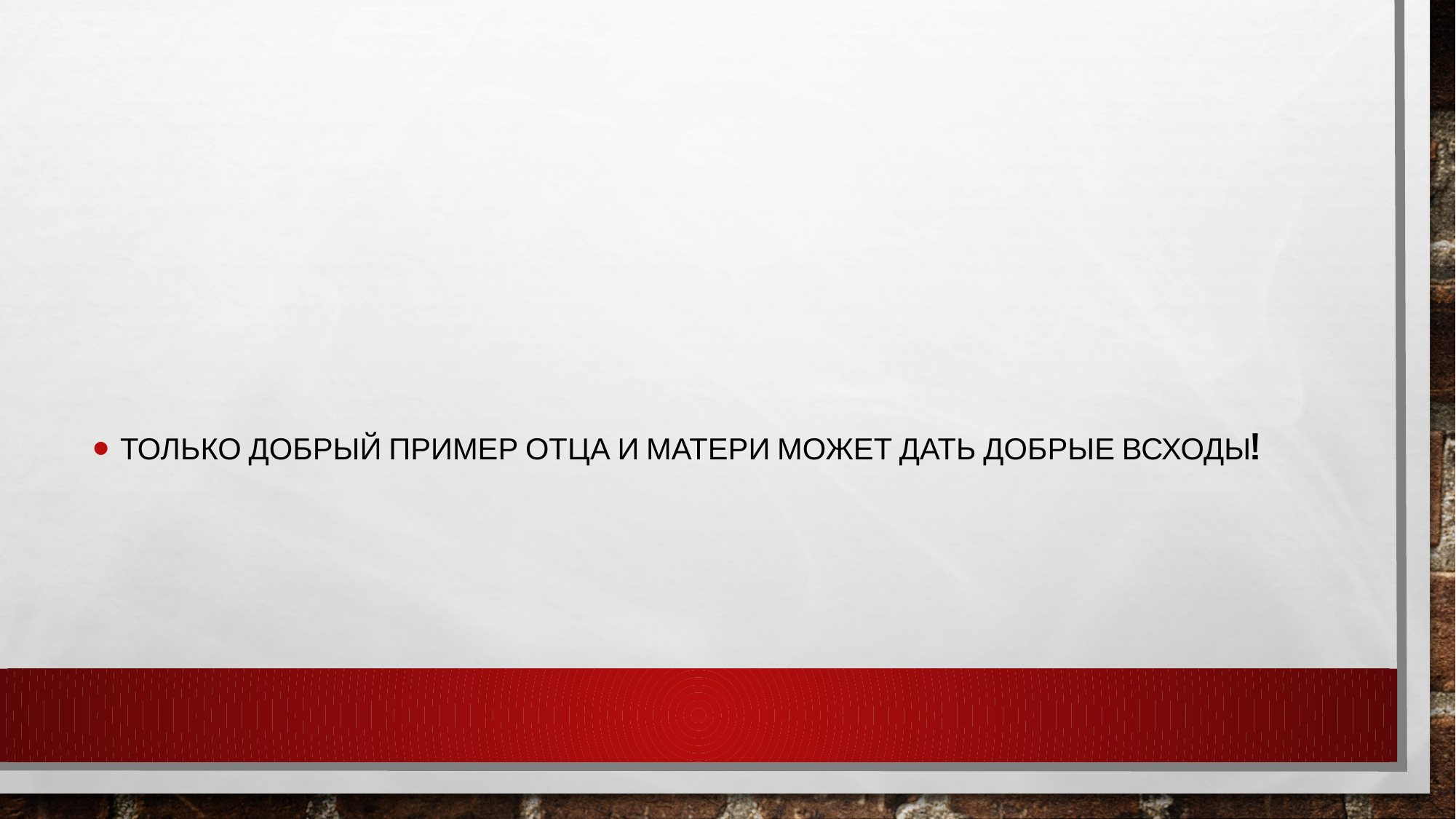

#
Только добрый пример отца и матери может дать добрые всходы!